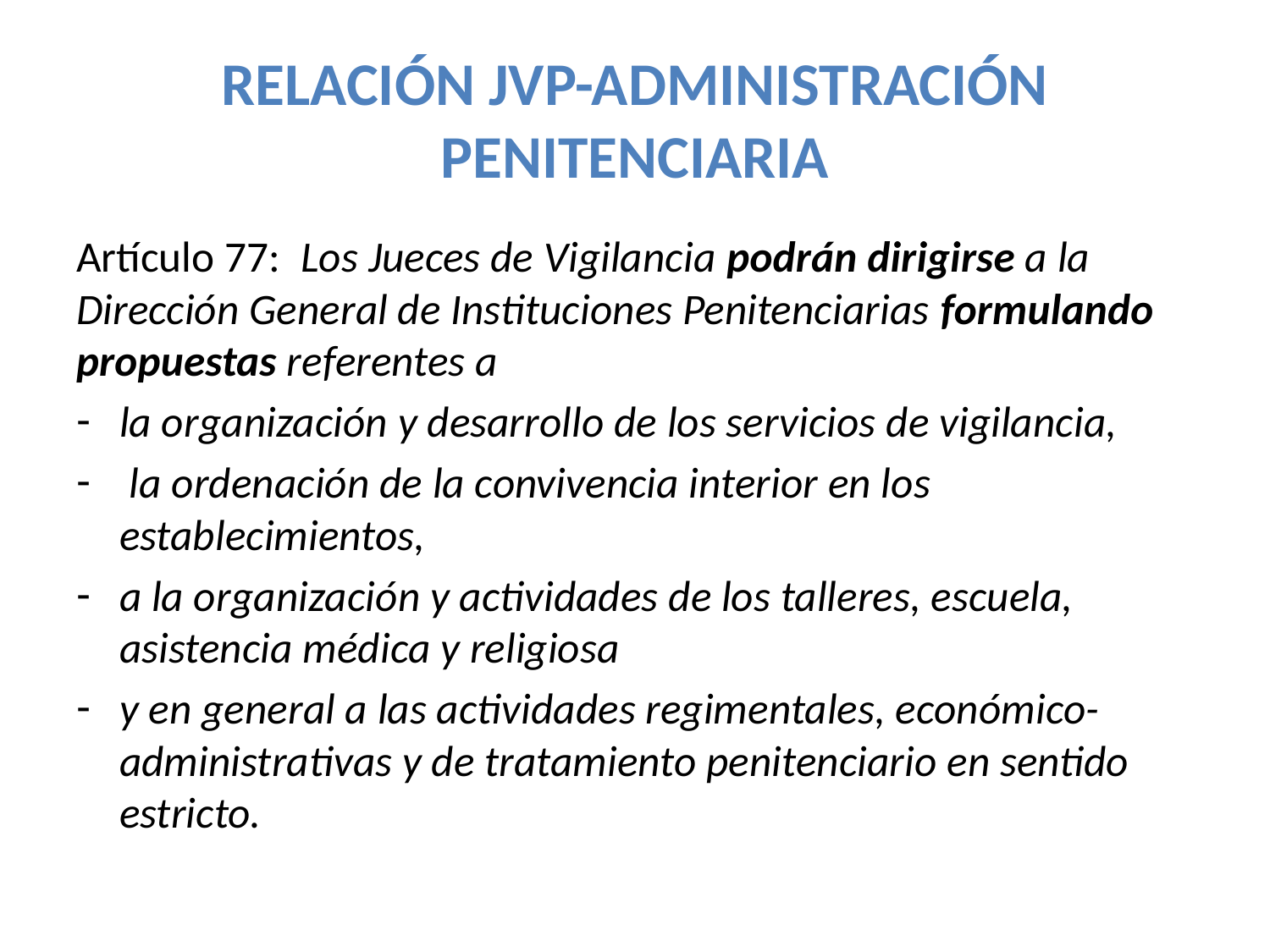

# RELACIÓN JVP-ADMINISTRACIÓN PENITENCIARIA
Artículo 77:  Los Jueces de Vigilancia podrán dirigirse a la Dirección General de Instituciones Penitenciarias formulando propuestas referentes a
la organización y desarrollo de los servicios de vigilancia,
 la ordenación de la convivencia interior en los establecimientos,
a la organización y actividades de los talleres, escuela, asistencia médica y religiosa
y en general a las actividades regimentales, económico-administrativas y de tratamiento penitenciario en sentido estricto.